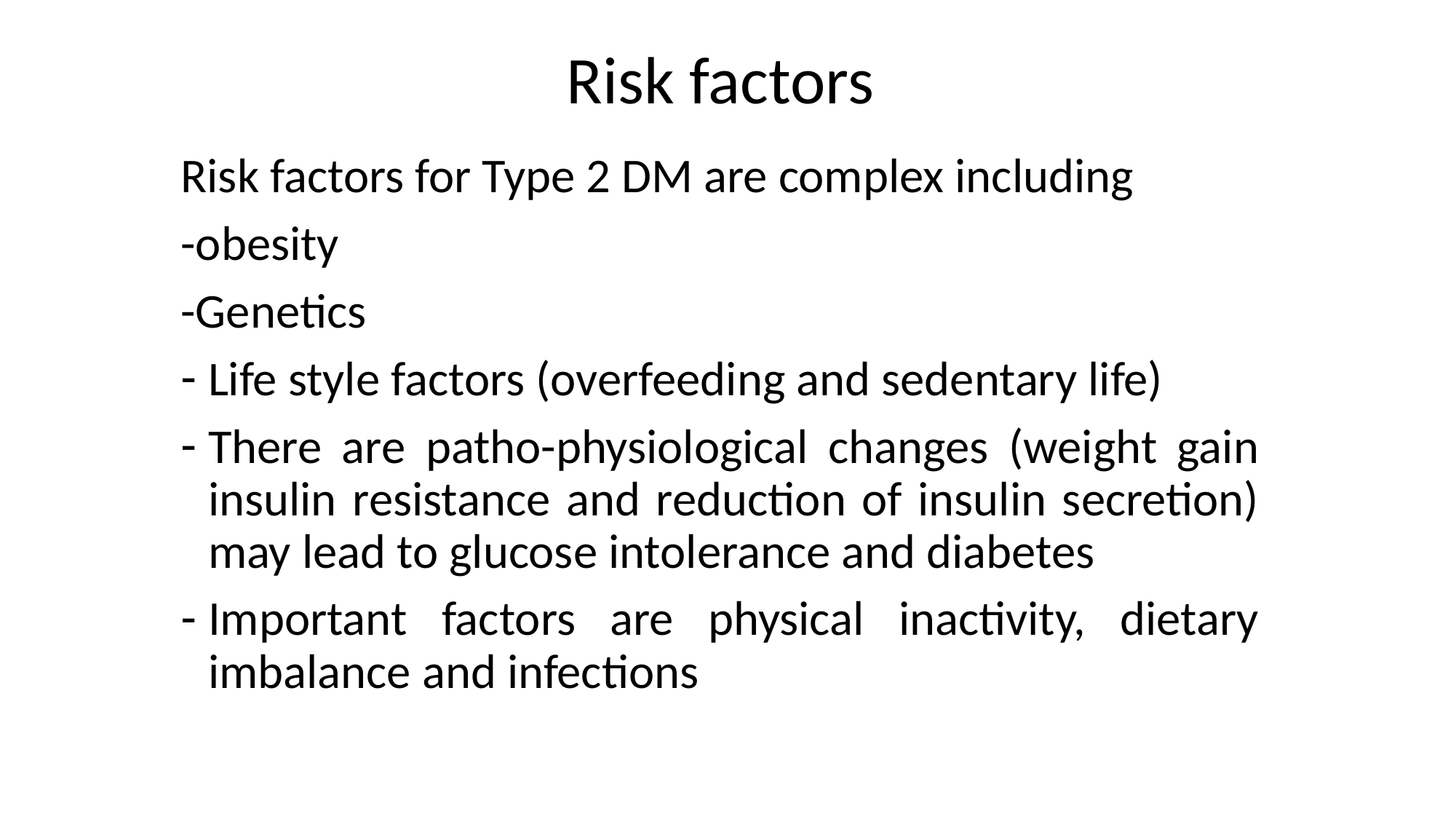

# Risk factors
Risk factors for Type 2 DM are complex including
-obesity
-Genetics
Life style factors (overfeeding and sedentary life)
There are patho-physiological changes (weight gain insulin resistance and reduction of insulin secretion) may lead to glucose intolerance and diabetes
Important factors are physical inactivity, dietary imbalance and infections